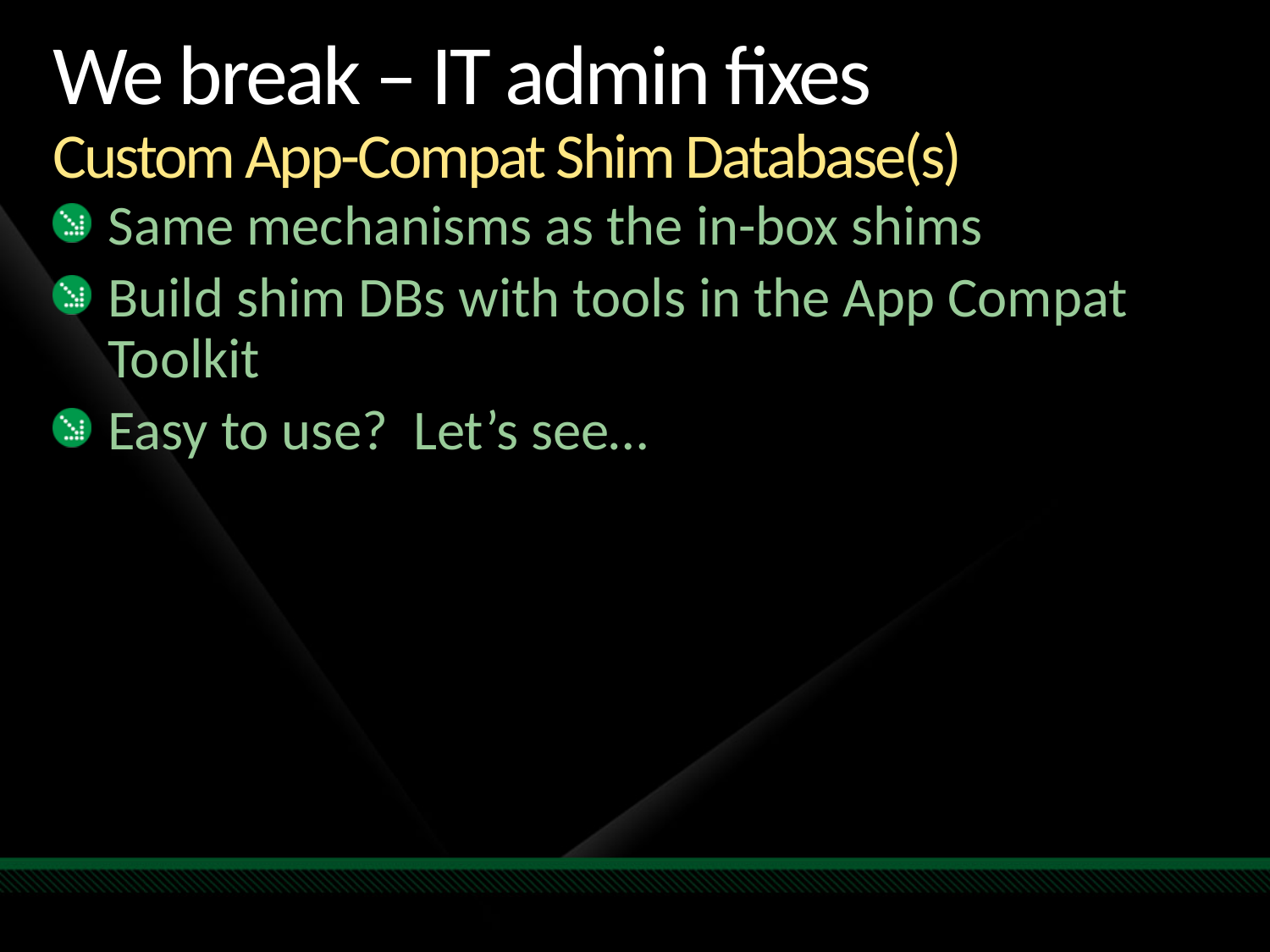

# We break – IT admin fixes Custom App-Compat Shim Database(s)
Same mechanisms as the in-box shims
Build shim DBs with tools in the App Compat Toolkit
Easy to use?  Let’s see…